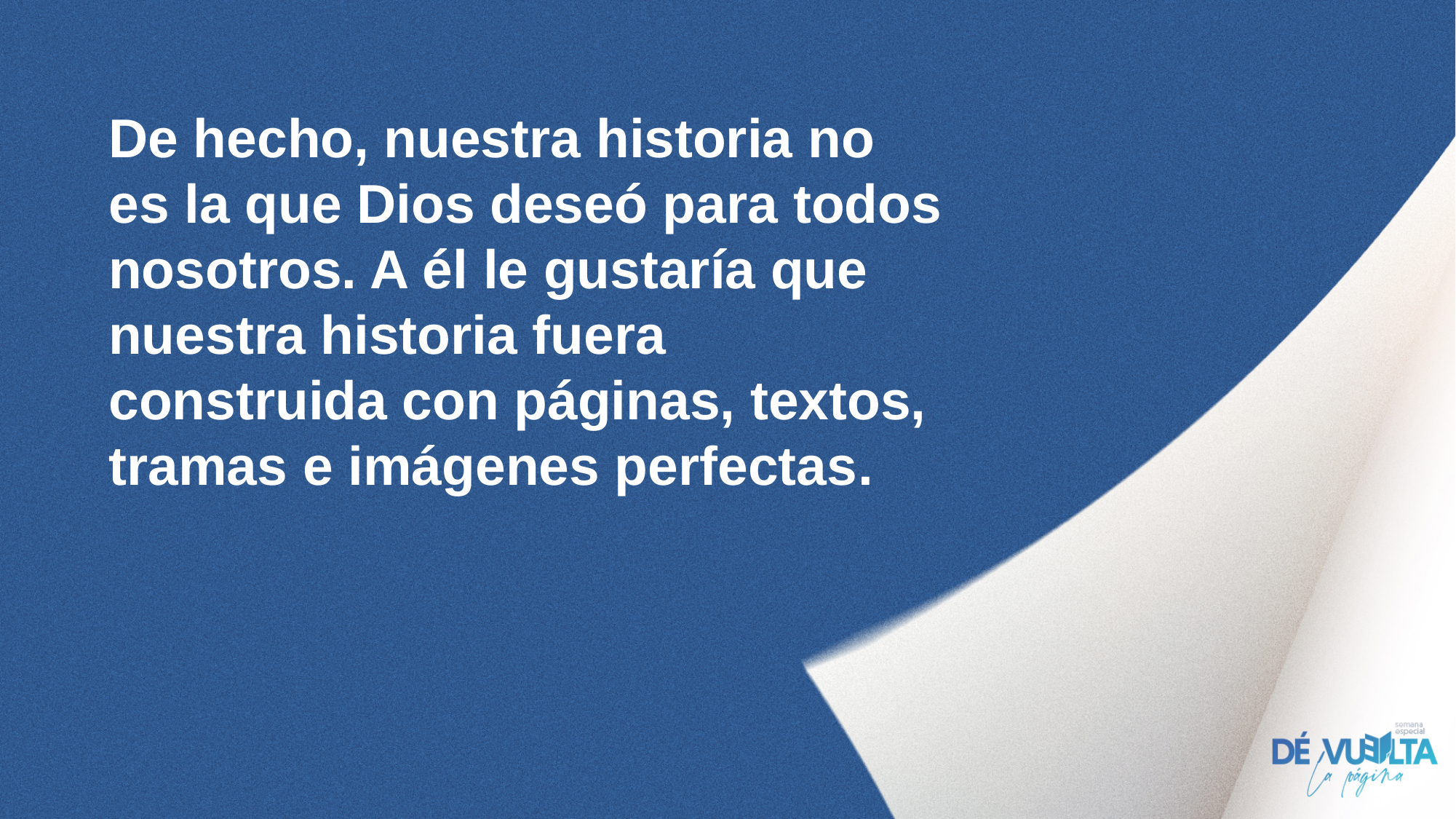

De hecho, nuestra historia no es la que Dios deseó para todos nosotros. A él le gustaría que nuestra historia fuera construida con páginas, textos, tramas e imágenes perfectas.